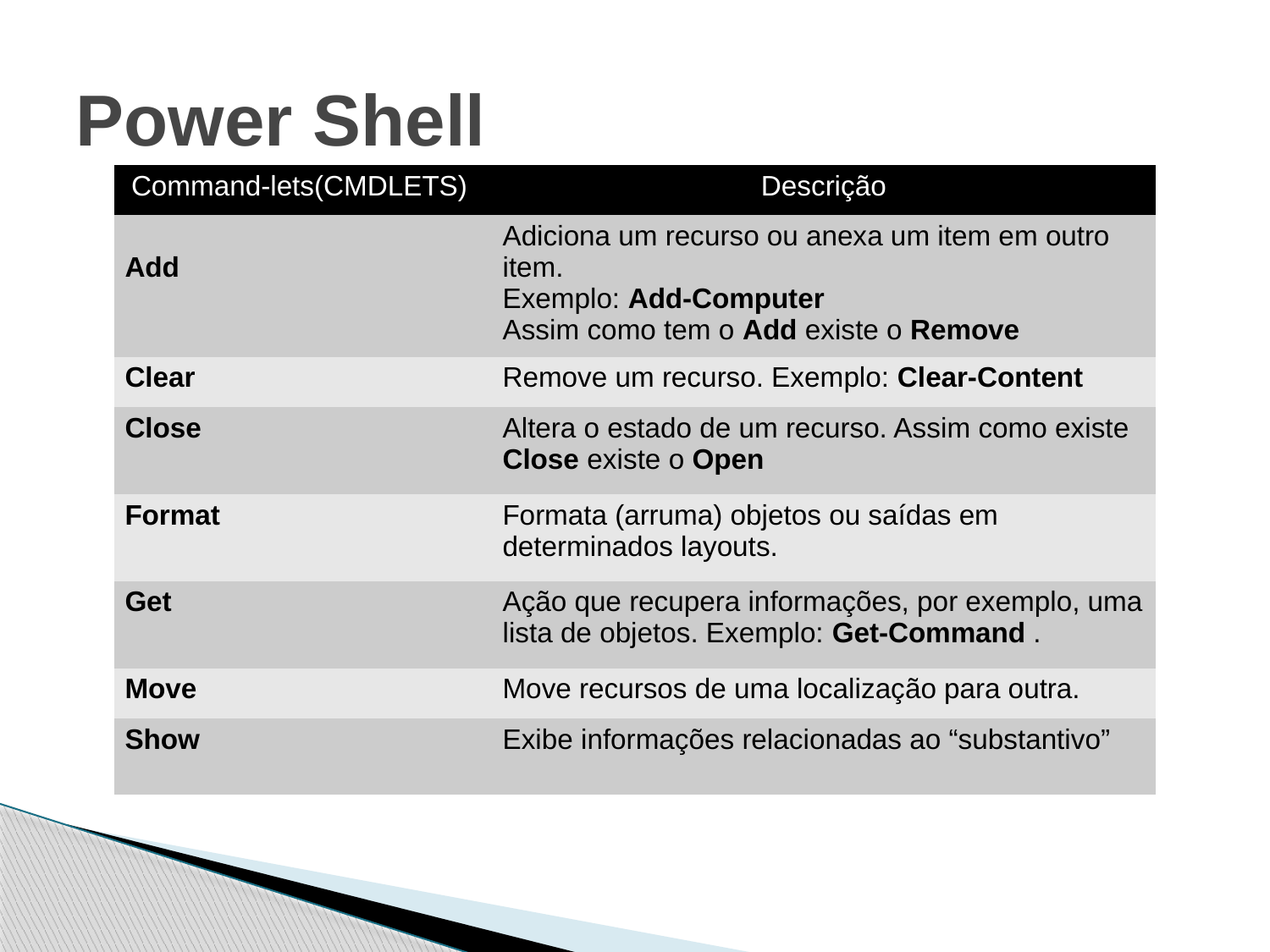

# Power Shell
| Command-lets(CMDLETS) | Descrição |
| --- | --- |
| Add | Adiciona um recurso ou anexa um item em outro item. Exemplo: Add-Computer Assim como tem o Add existe o Remove |
| Clear | Remove um recurso. Exemplo: Clear-Content |
| Close | Altera o estado de um recurso. Assim como existe Close existe o Open |
| Format | Formata (arruma) objetos ou saídas em determinados layouts. |
| Get | Ação que recupera informações, por exemplo, uma lista de objetos. Exemplo: Get-Command . |
| Move | Move recursos de uma localização para outra. |
| Show | Exibe informações relacionadas ao “substantivo” |